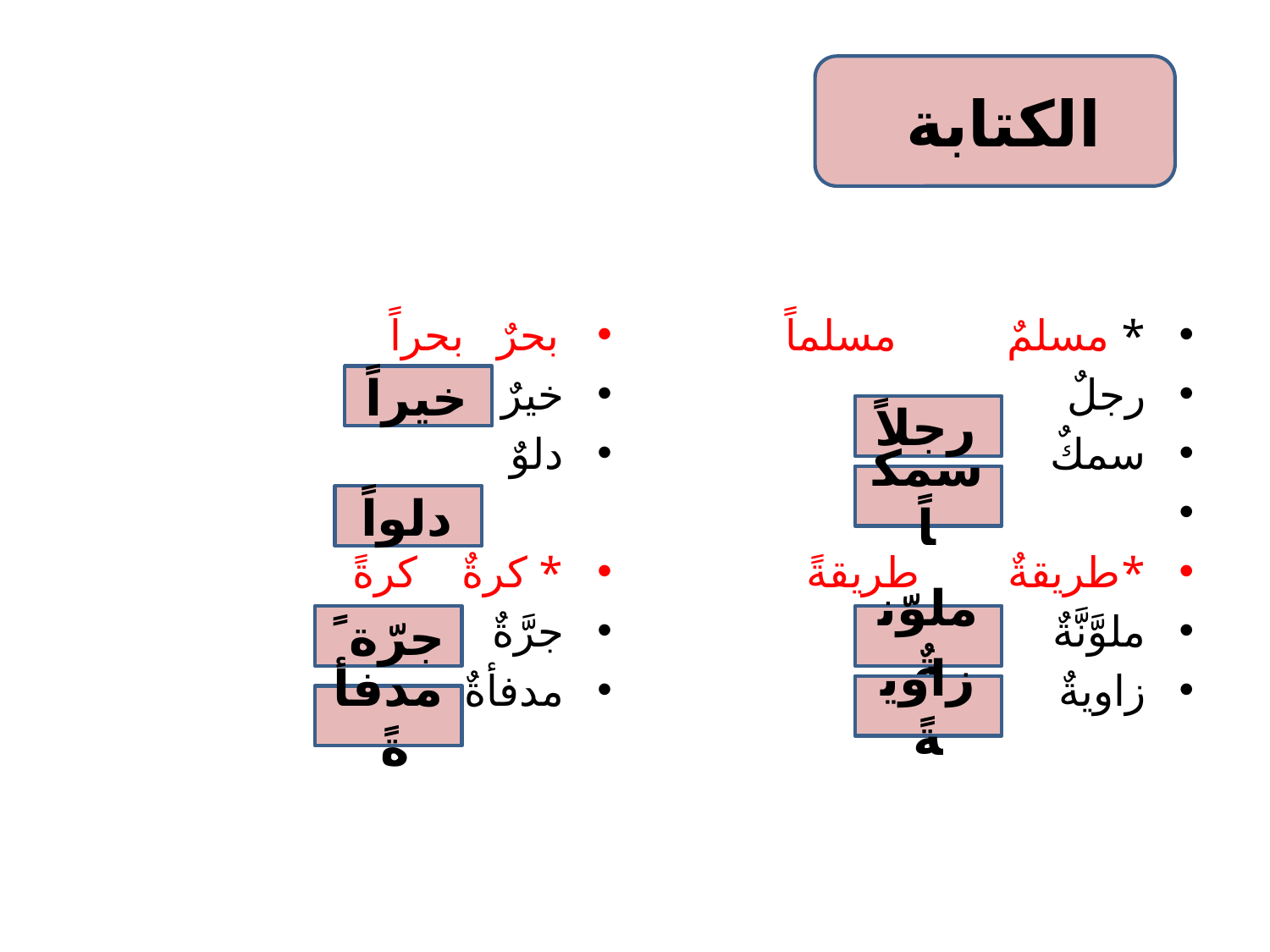

#
الكتابة

بحرٌ   بحراً
خيرٌ
دلوٌ

* كرةٌ    كرةً
جرَّةٌ
مدفأةٌ
* مسلمٌ          مسلماً
رجلٌ
سمكٌ

*طريقةٌ        طريقةً
ملوَّنَّةٌ
زاويةٌ

خيراً
رجلاً
سمكاً
دلواً
جرّة ً
ملوّنةٌ
زاويةً
مدفأةً